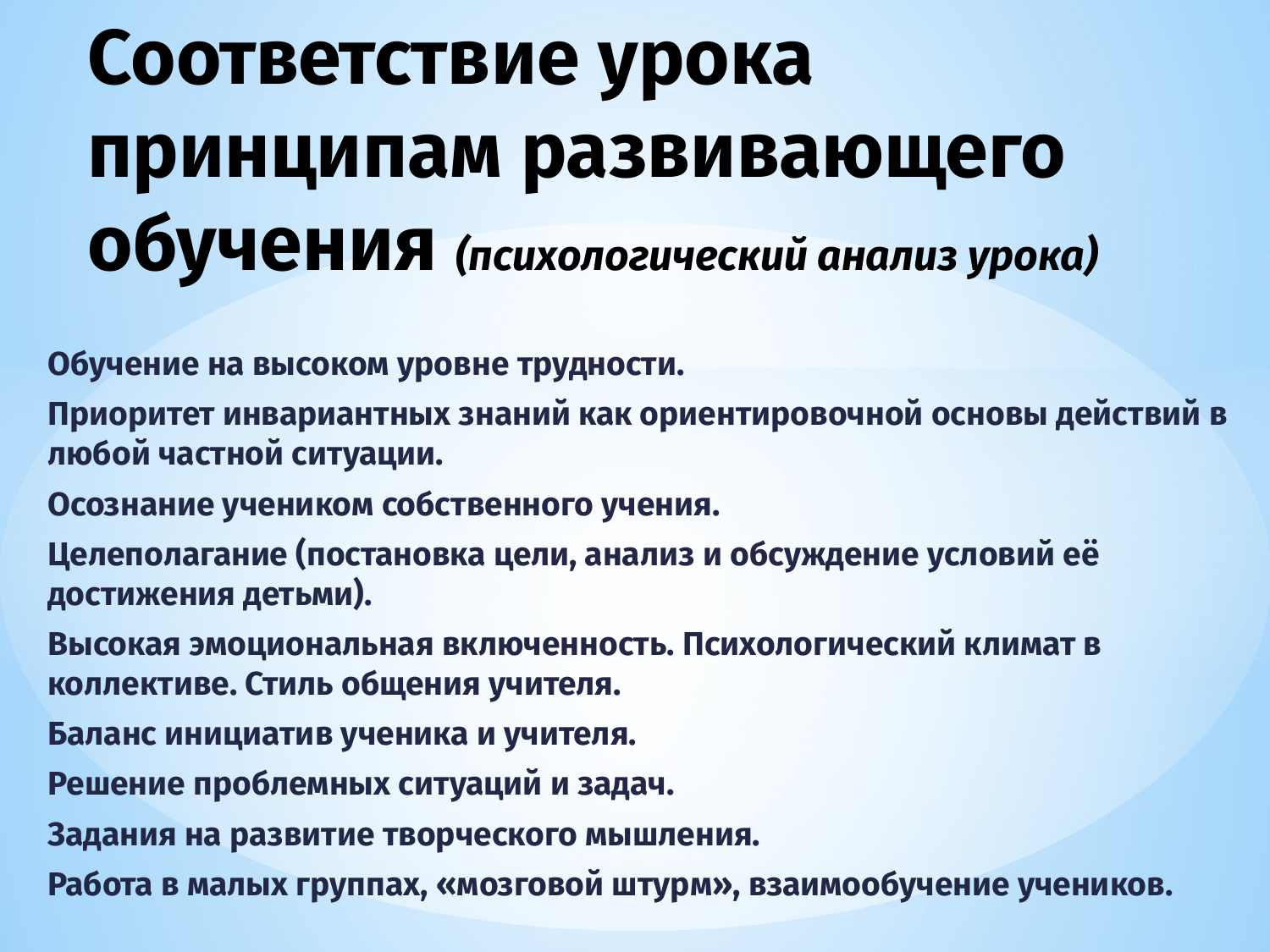

# Соответствие урока принципам развивающего обучения (психологический анализ урока)
Обучение на высоком уровне трудности.
Приоритет инвариантных знаний как ориентировочной основы действий в любой частной ситуации.
Осознание учеником собственного учения.
Целеполагание (постановка цели, анализ и обсуждение условий её достижения детьми).
Высокая эмоциональная включенность. Психологический климат в коллективе. Стиль общения учителя.
Баланс инициатив ученика и учителя.
Решение проблемных ситуаций и задач.
Задания на развитие творческого мышления.
Работа в малых группах, «мозговой штурм», взаимообучение учеников.